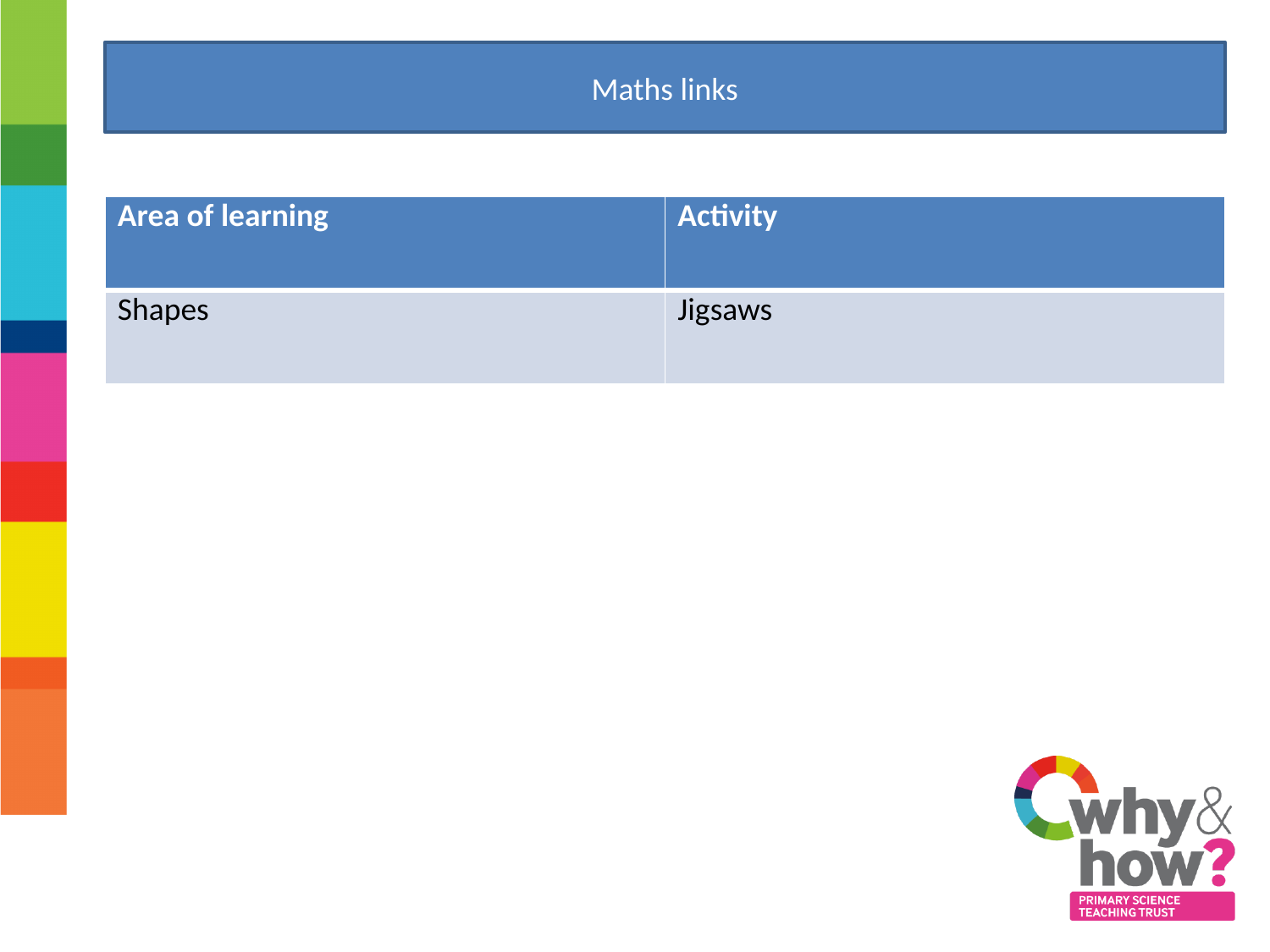

Maths links
| Area of learning | Activity |
| --- | --- |
| Shapes | Jigsaws |